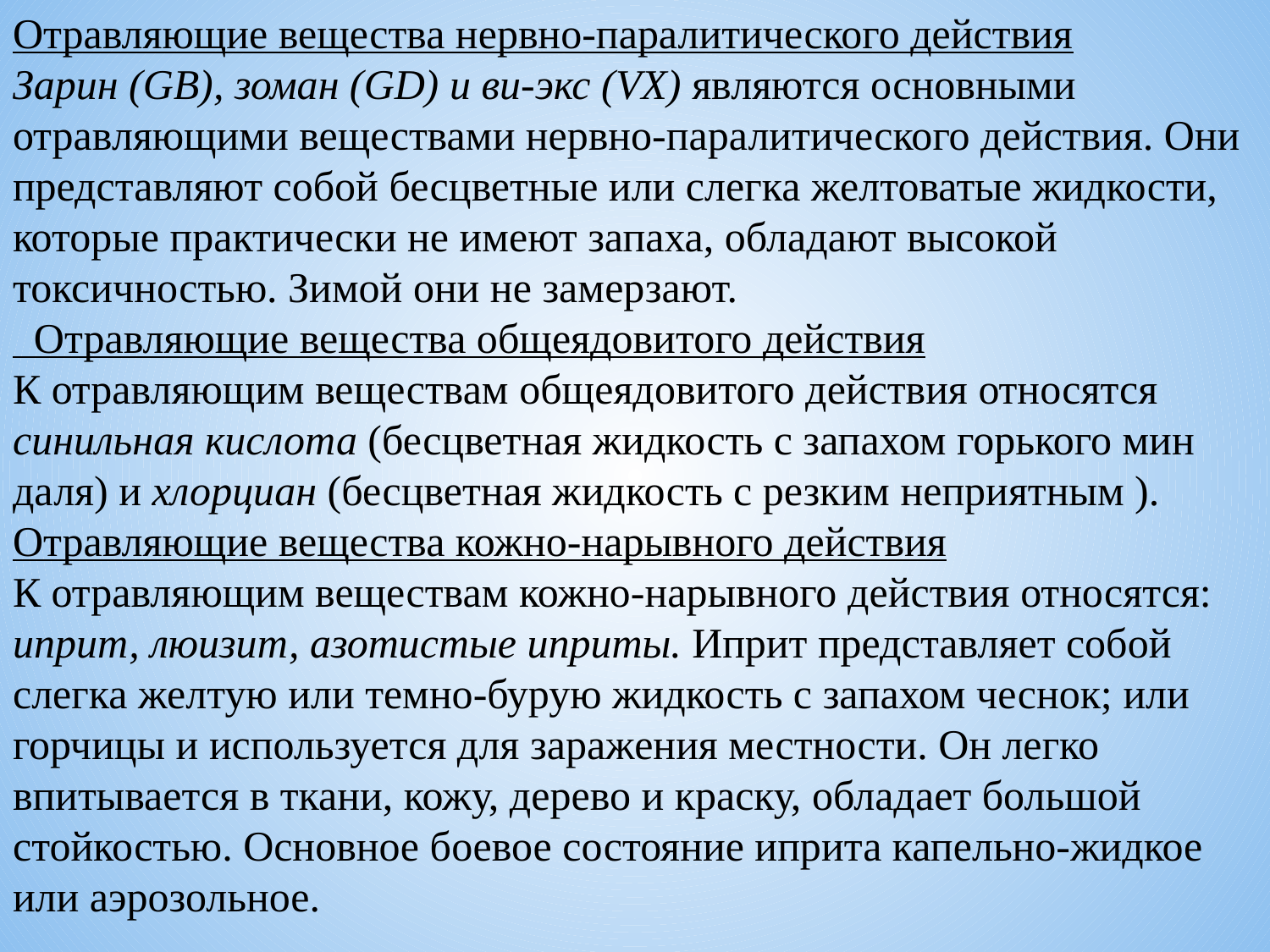

Отравляющие вещества нервно-паралитического действия
Зарин (GB), зоман (GD) и ви-экс (VX) являются основными отравляющими веществами нервно-паралитического действия. Они представляют собой бесцветные или слегка желтоватые жид­кости, которые практически не имеют запаха, обладают высокой токсичностью. Зимой они не замерзают.
  Отравляющие вещества общеядовитого действия
К отравляющим веществам общеядовитого действия относятся синильная кислота (бесцветная жидкость с запахом горького мин­даля) и хлорциан (бесцветная жидкость с резким неприятным ).
Отравляющие вещества кожно-нарывного действия
К отравляющим веществам кожно-нарывного действия относятся: иприт, люизит, азотистые иприты. Иприт представляет собой слегка желтую или темно-бурую жидкость с запахом чеснок; или горчицы и используется для заражения местности. Он легко впитывается в ткани, кожу, дерево и краску, обладает большой стойкостью. Основное боевое состояние иприта капельно-жидкое или аэрозольное.